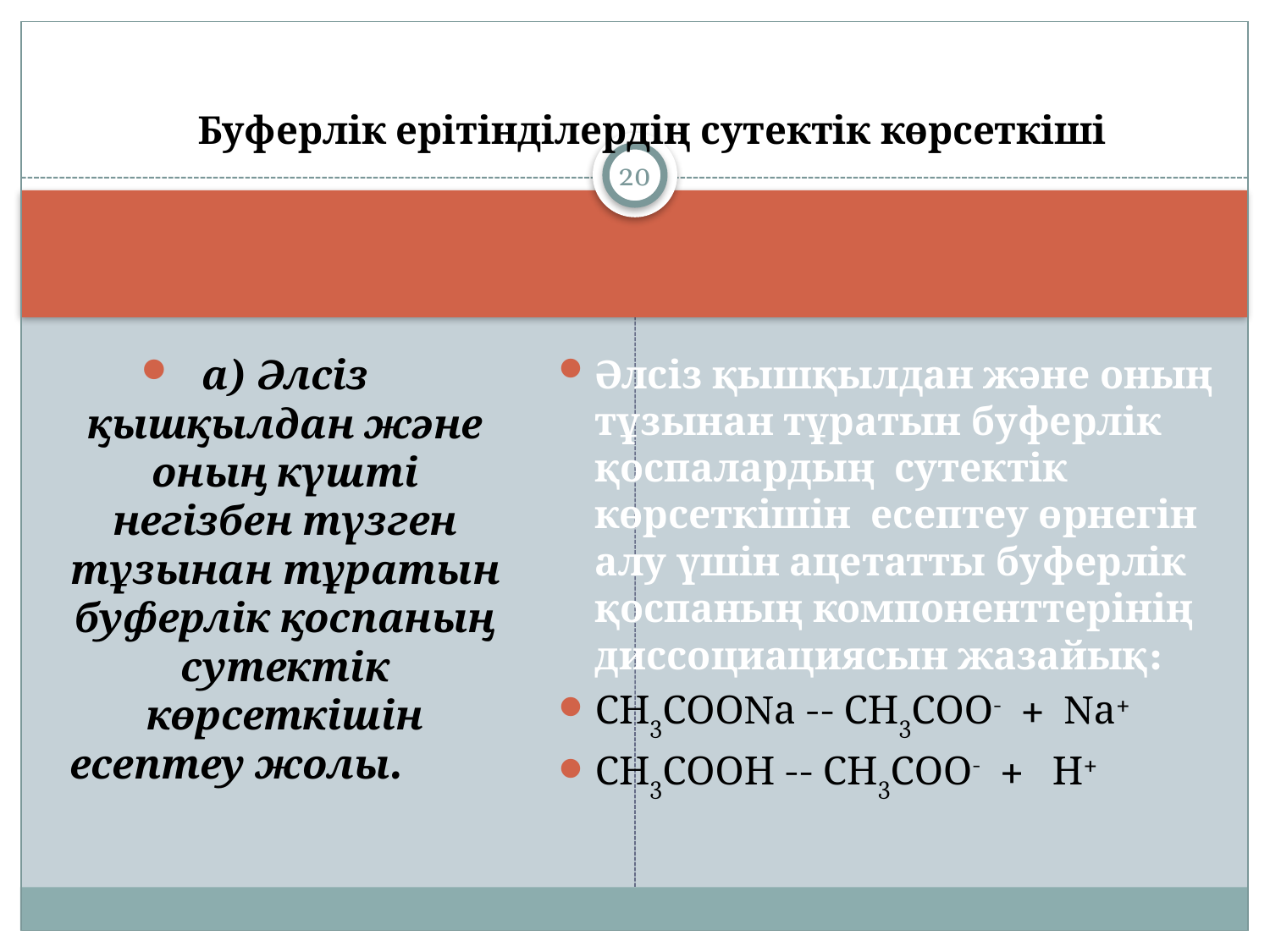

# Буферлік ерітінділердің сутектік көрсеткіші
20
а) Әлсіз қышқылдан және оның күшті негізбен түзген тұзынан тұратын буферлік қоспаның сутектік көрсеткішін есептеу жолы.
Әлсіз қышқылдан және оның тұзынан тұратын буферлік қоспалардың  сутектік көрсеткішін  есептеу өрнегін алу үшін ацетатты буферлік қоспаның компоненттерінің диссоциациясын жазайық:
СН3СООNа -- СН3СОО-  +  Nа+
СН3СООН -- СН3СОО-  +   Н+